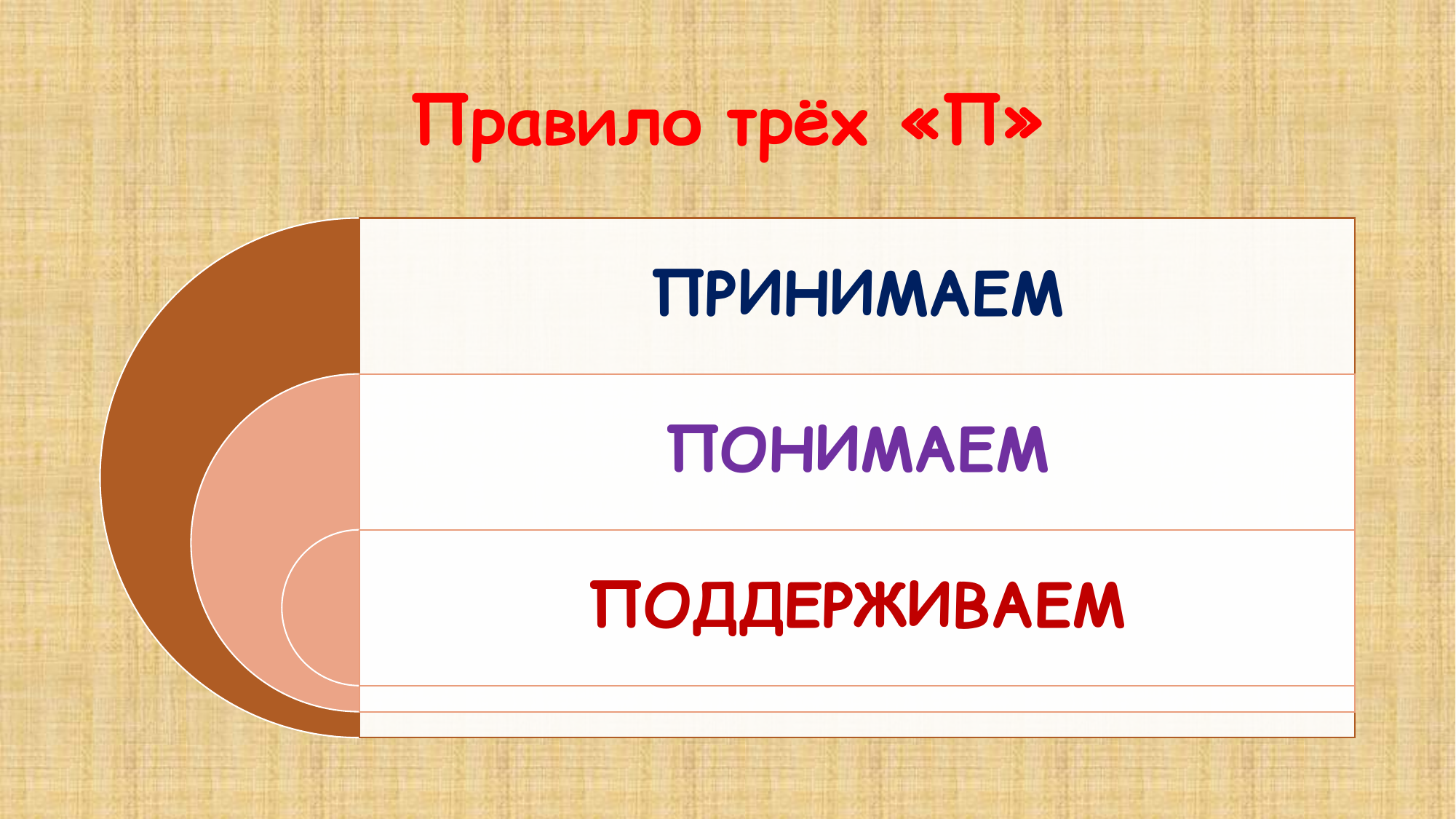

# Правило трёх «П»
ПРИНИМАЕМ
ПОНИМАЕМ
ПОДДЕРЖИВАЕМ